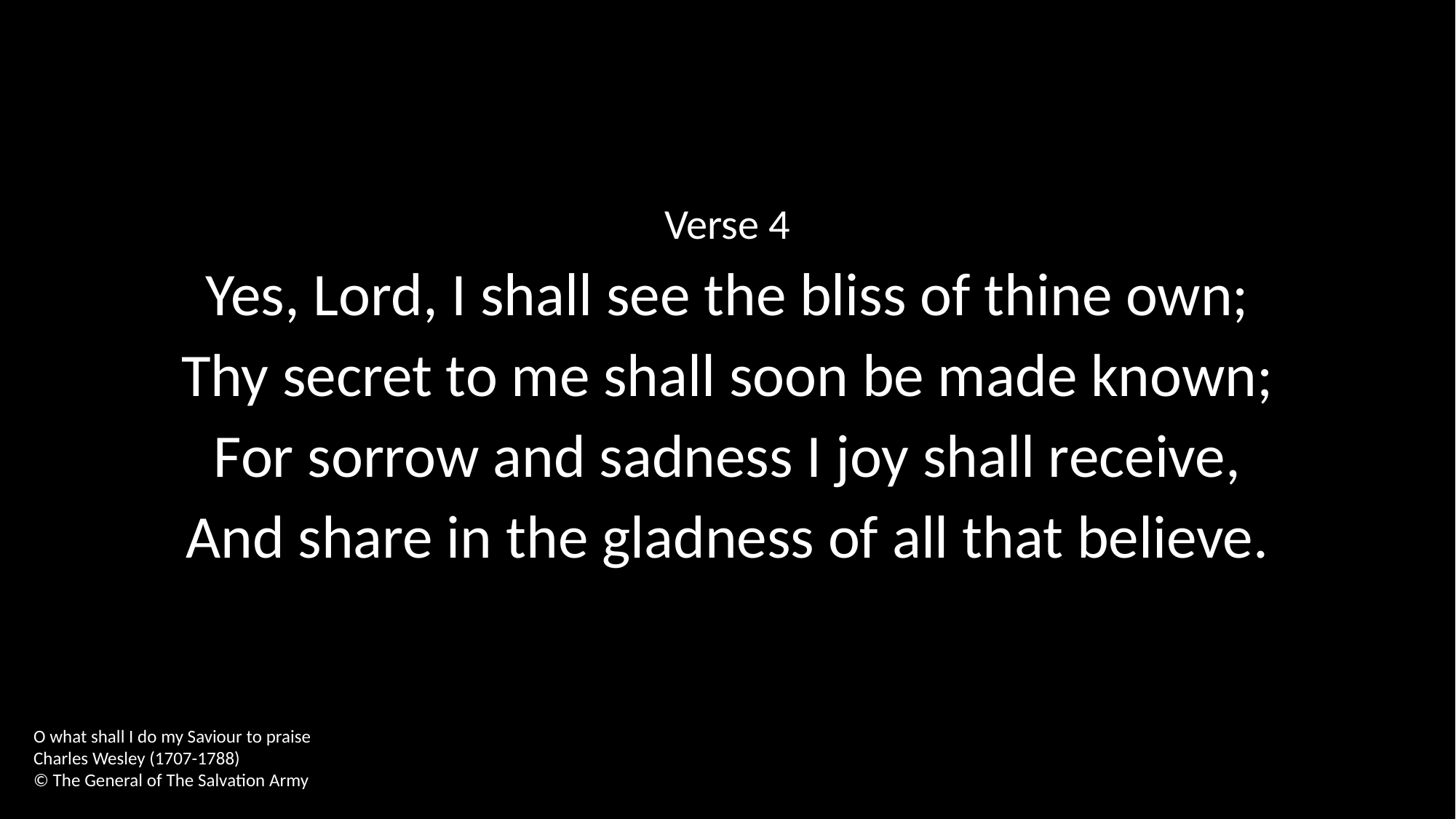

Verse 4
Yes, Lord, I shall see the bliss of thine own;
Thy secret to me shall soon be made known;
For sorrow and sadness I joy shall receive,
And share in the gladness of all that believe.
O what shall I do my Saviour to praise
Charles Wesley (1707-1788)
© The General of The Salvation Army